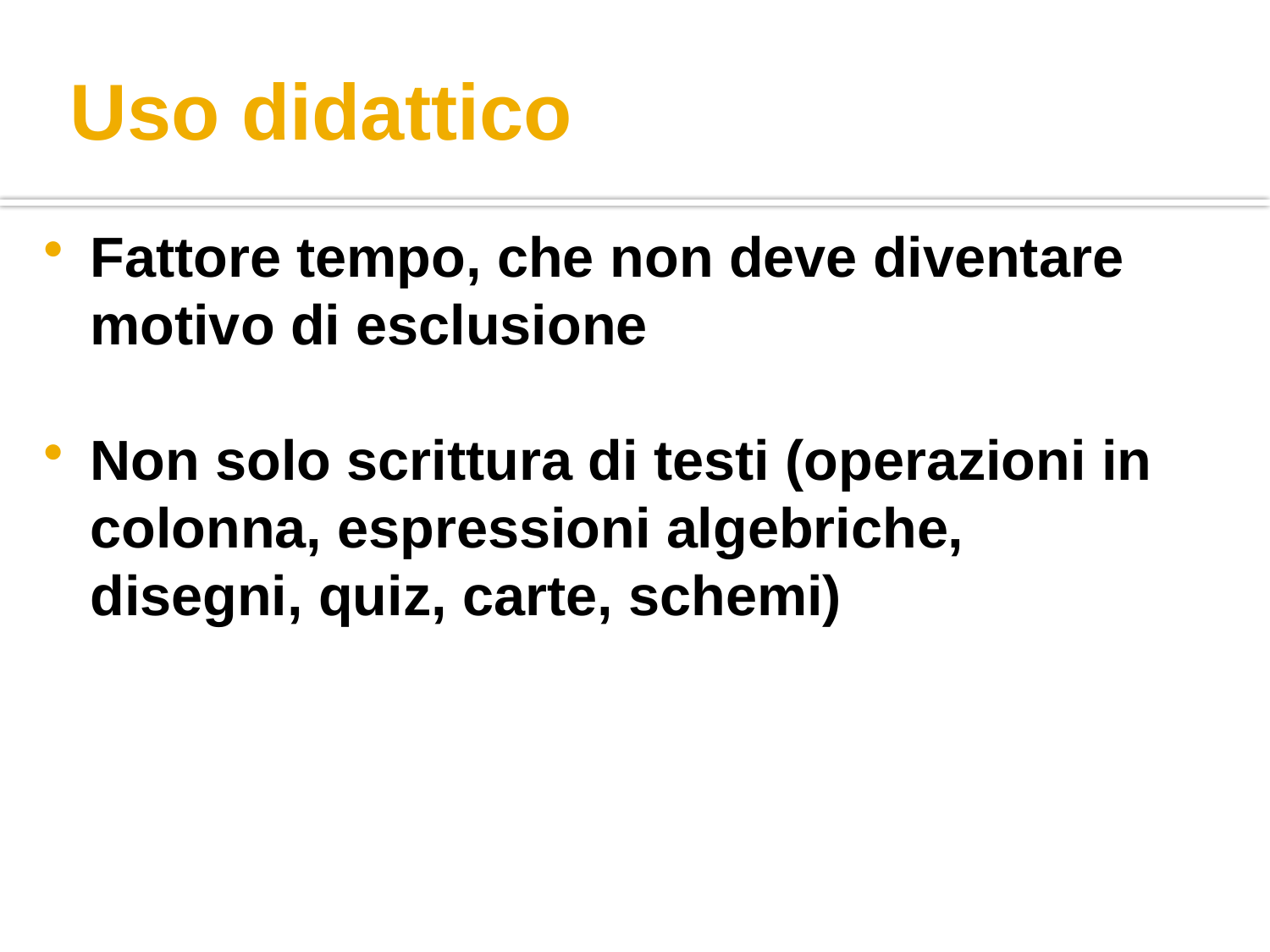

# Uso didattico
Fattore tempo, che non deve diventare motivo di esclusione

Non solo scrittura di testi (operazioni in colonna, espressioni algebriche, disegni, quiz, carte, schemi)